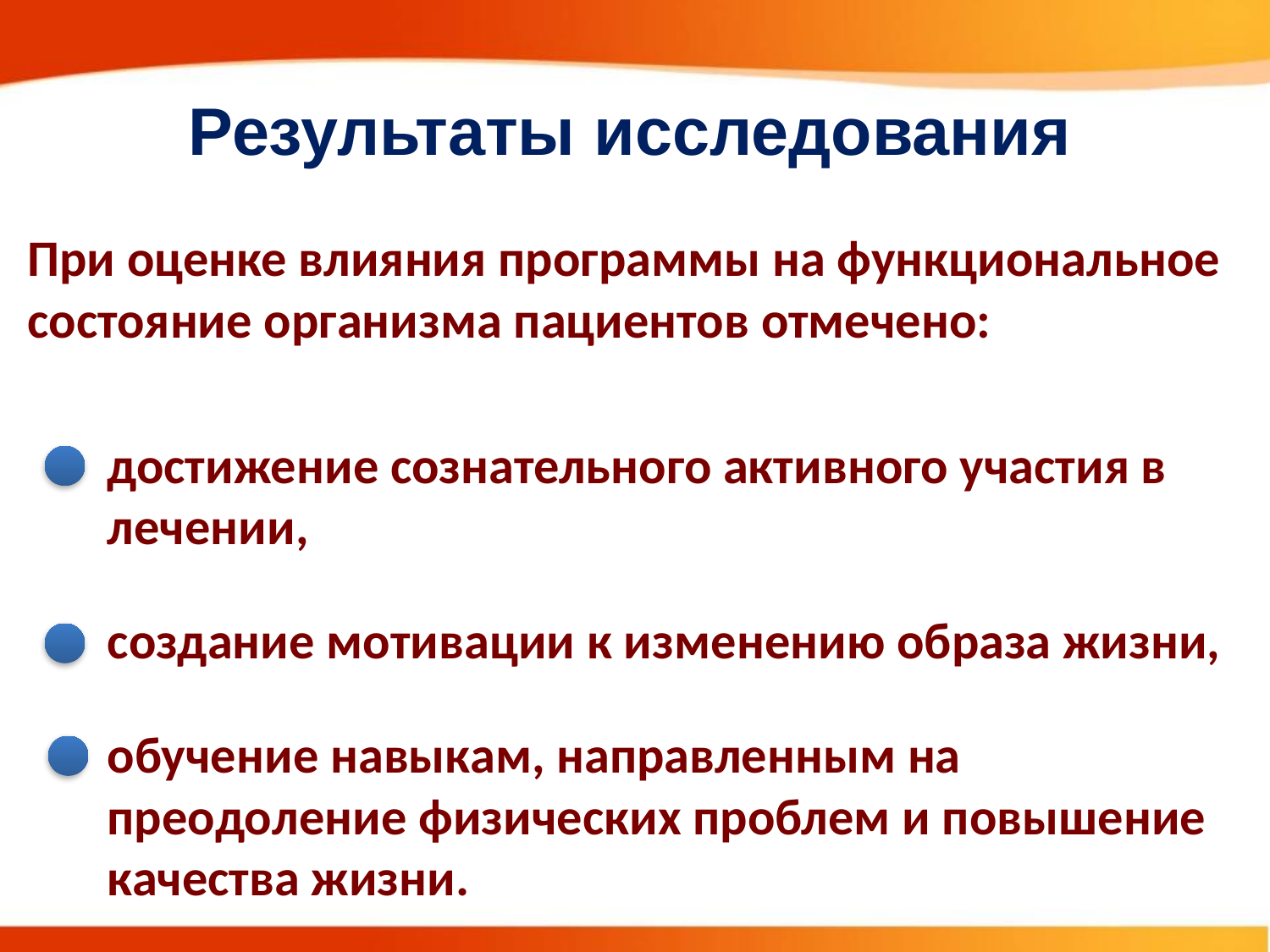

Результаты исследования
При оценке влияния программы на функциональное состояние организма пациентов отмечено:
достижение сознательного активного участия в лечении,
создание мотивации к изменению образа жизни,
обучение навыкам, направленным на преодоление физических проблем и повышение качества жизни.